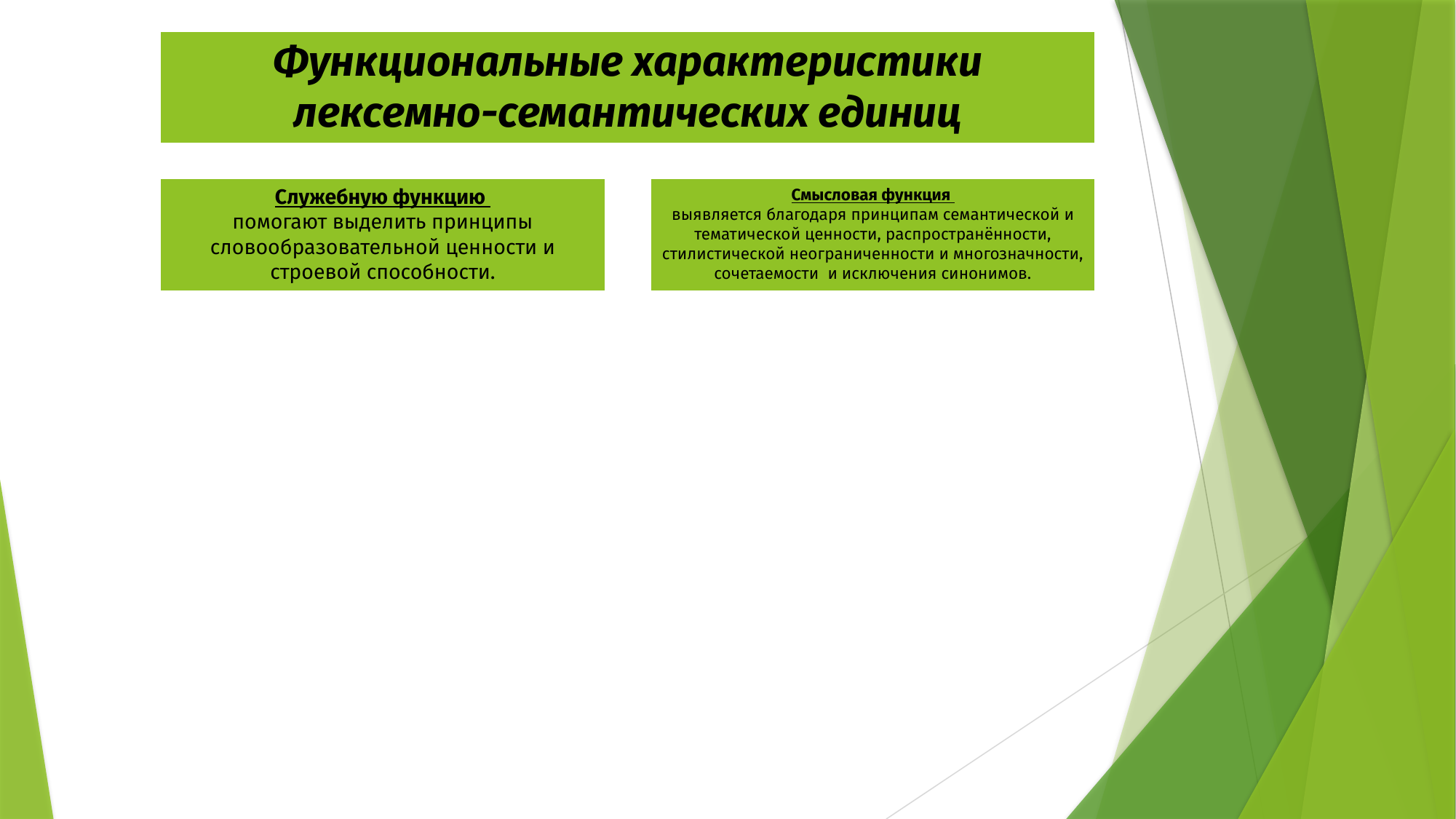

Функциональные характеристики лексемно-семантических единиц
Служебную функцию
помогают выделить принципы словообразовательной ценности и строевой способности.
Смысловая функция
выявляется благодаря принципам семантической и тематической ценности, распространённости, стилистической неограниченности и многозначности, сочетаемости  и исключения синонимов.